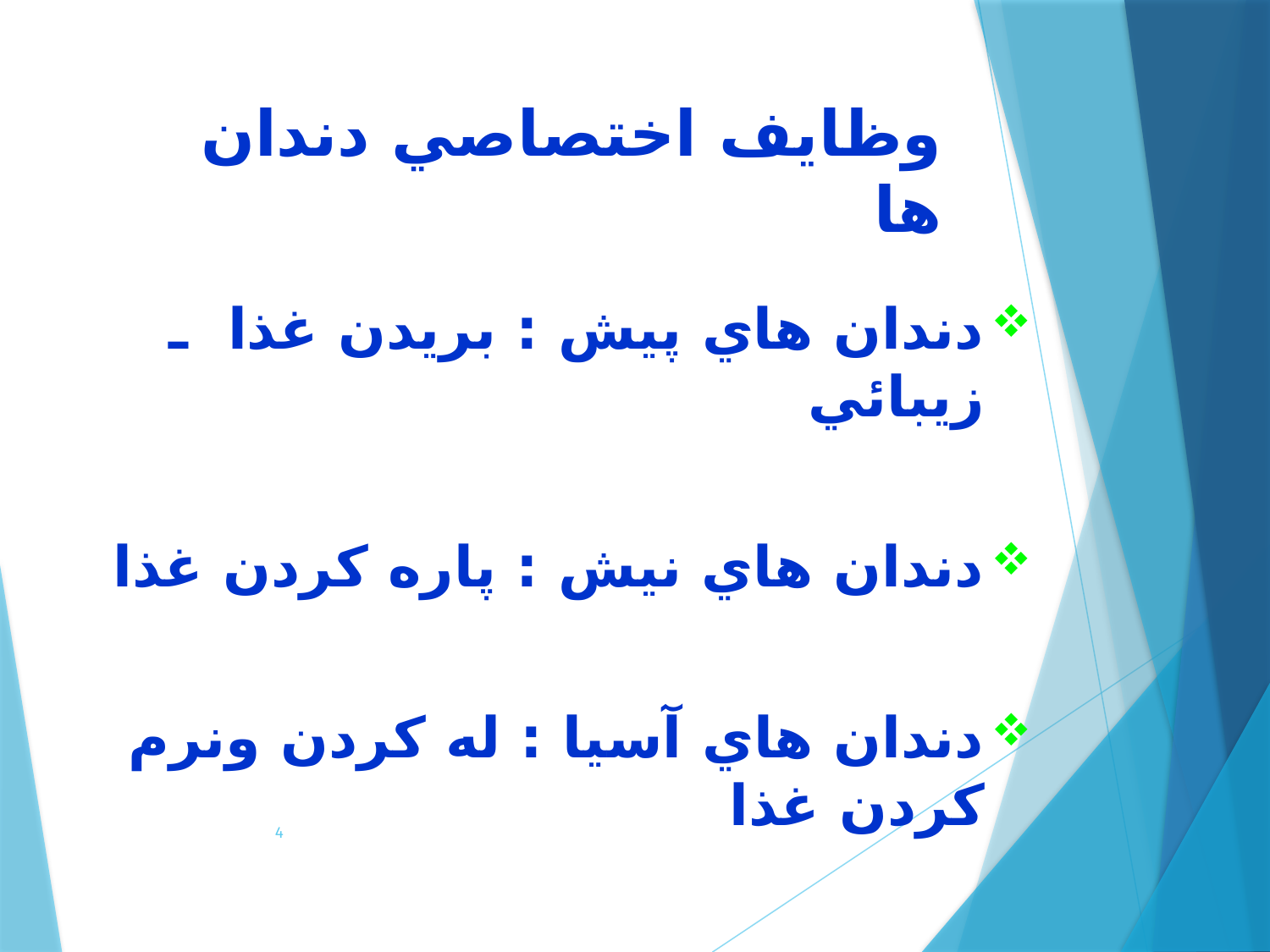

# وظايف اختصاصي دندان ها
دندان هاي پيش : بريدن غذا  ـ  زيبائي

دندان هاي نيش : پاره كردن غذا

دندان هاي آسيا : له كردن ونرم كردن غذا
4